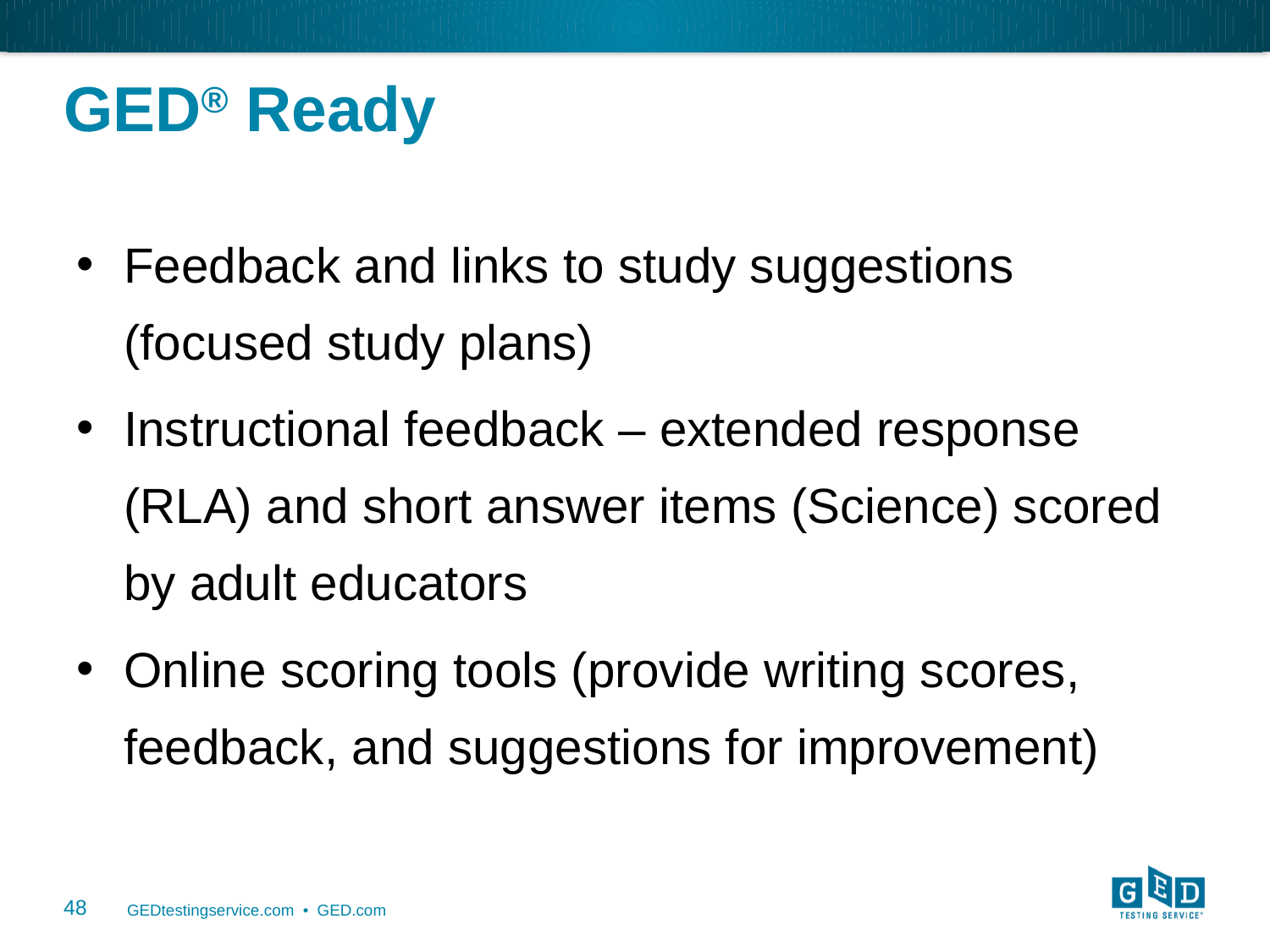

# GED® Ready
Feedback and links to study suggestions (focused study plans)
Instructional feedback – extended response (RLA) and short answer items (Science) scored by adult educators
Online scoring tools (provide writing scores, feedback, and suggestions for improvement)
48